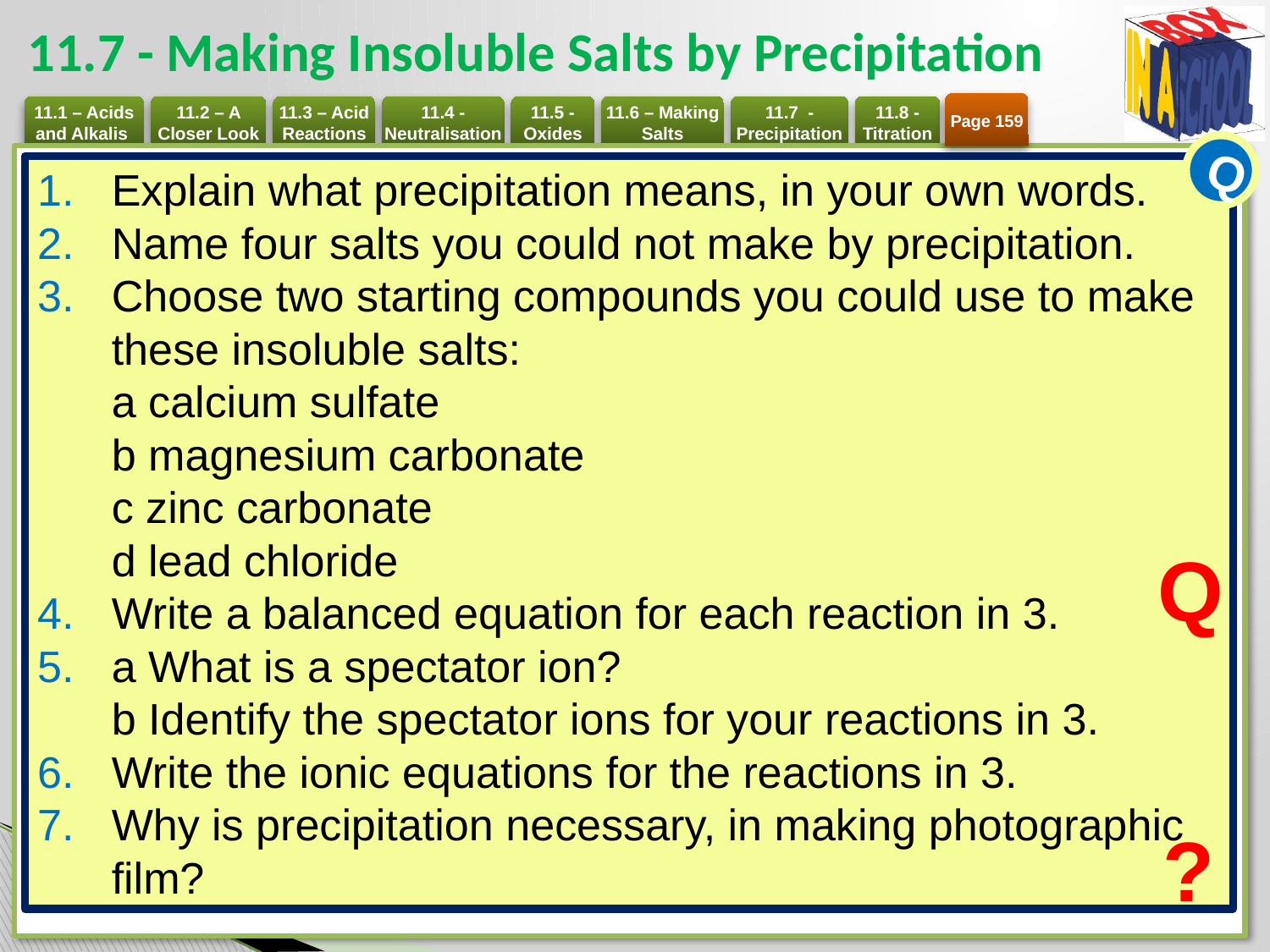

# 11.7 - Making Insoluble Salts by Precipitation
Page 159
Q
Explain what precipitation means, in your own words.
Name four salts you could not make by precipitation.
Choose two starting compounds you could use to make these insoluble salts:
a calcium sulfate
b magnesium carbonate
c zinc carbonate
d lead chloride
Write a balanced equation for each reaction in 3.
a What is a spectator ion?
b Identify the spectator ions for your reactions in 3.
Write the ionic equations for the reactions in 3.
Why is precipitation necessary, in making photographic film?
Q
?